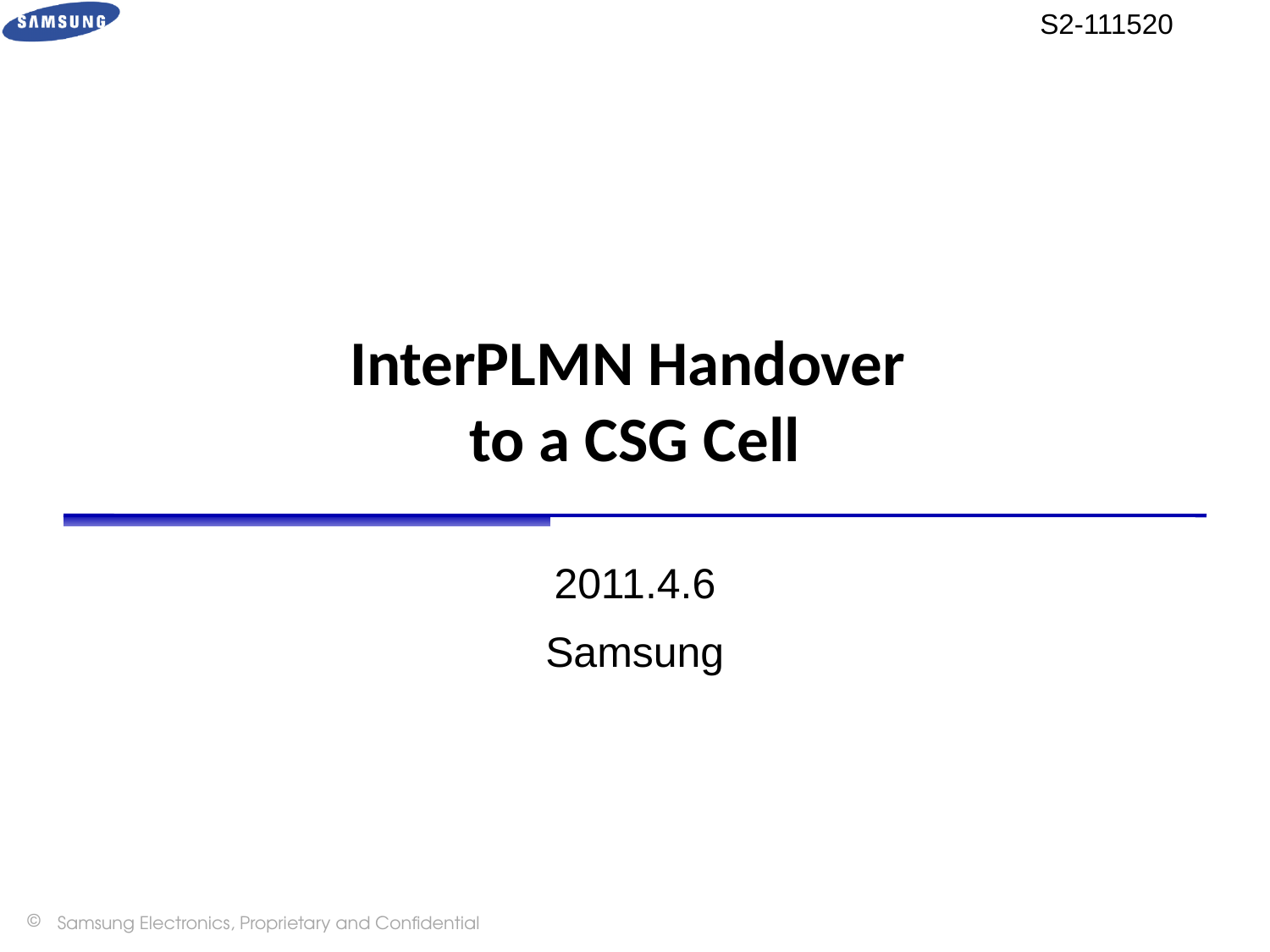

S2-111520
# InterPLMN Handover to a CSG Cell
2011.4.6
Samsung